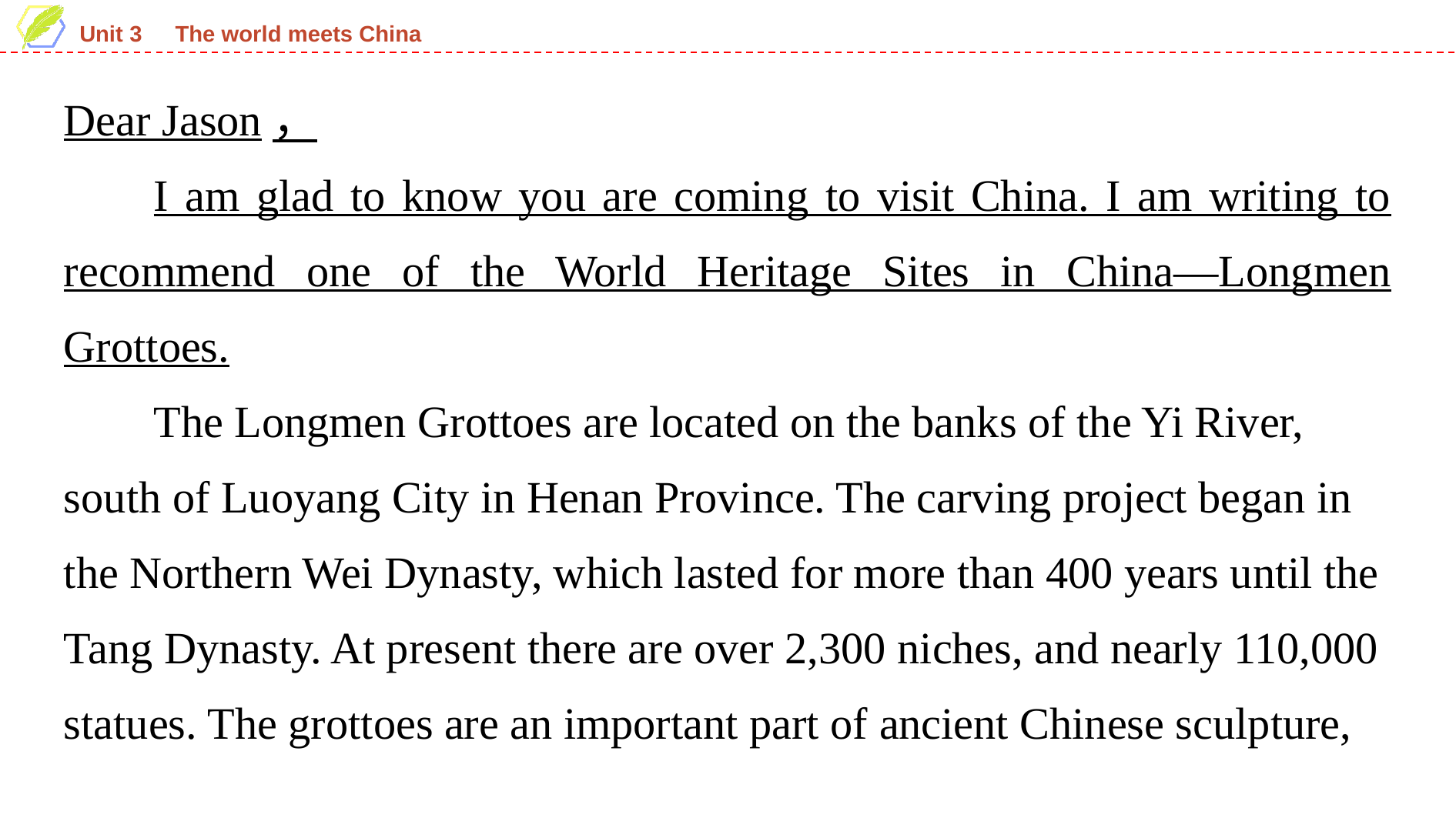

Dear Jason，
I am glad to know you are coming to visit China. I am writing to recommend one of the World Heritage Sites in China—Longmen Grottoes.
The Longmen Grottoes are located on the banks of the Yi River, south of Luoyang City in Henan Province. The carving project began in the Northern Wei Dynasty, which lasted for more than 400 years until the Tang Dynasty. At present there are over 2,300 niches, and nearly 110,000 statues. The grottoes are an important part of ancient Chinese sculpture,